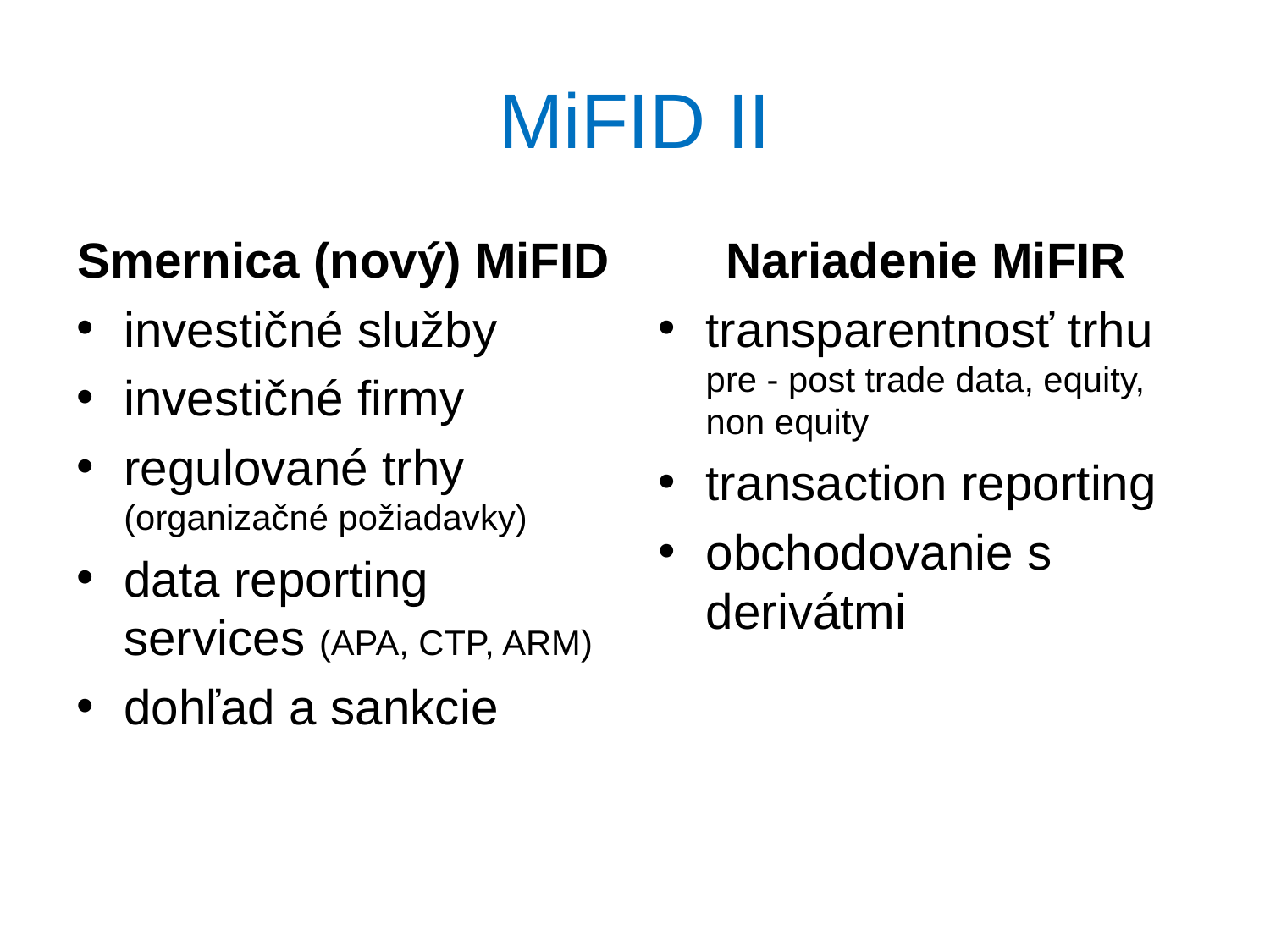

# MiFID II
Smernica (nový) MiFID
investičné služby
investičné firmy
regulované trhy (organizačné požiadavky)
data reporting services (APA, CTP, ARM)
dohľad a sankcie

Nariadenie MiFIR
transparentnosť trhu pre - post trade data, equity, non equity
transaction reporting
obchodovanie s derivátmi